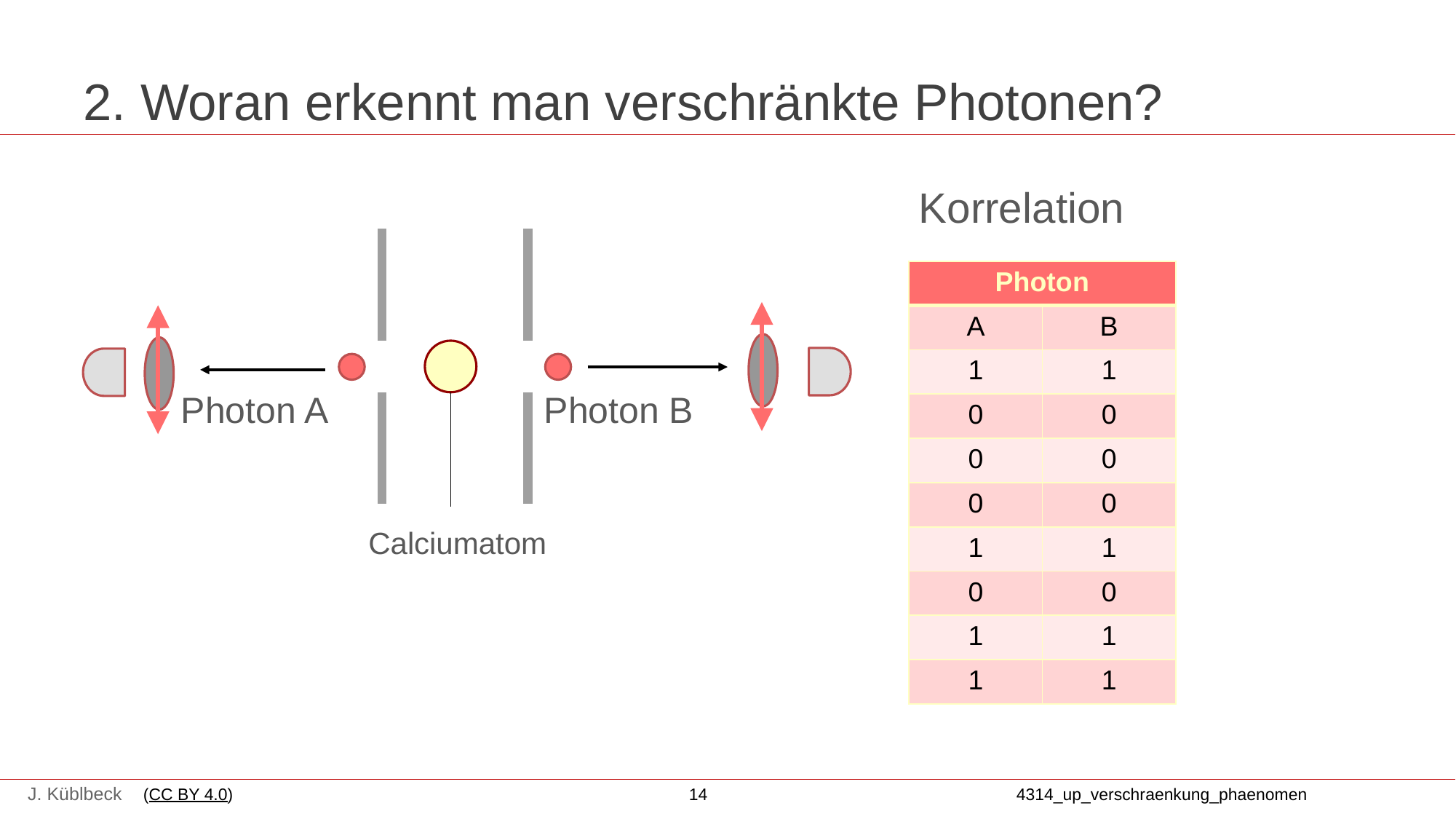

# 2. Woran erkennt man verschränkte Photonen?
Korrelation

Photon A
Photon B
Calciumatom
| Photon |  |
| --- | --- |
| A | B |
| 1 | 1 |
| 0 | 0 |
| 0 | 0 |
| 0 | 0 |
| 1 | 1 |
| 0 | 0 |
| 1 | 1 |
| 1 | 1 |